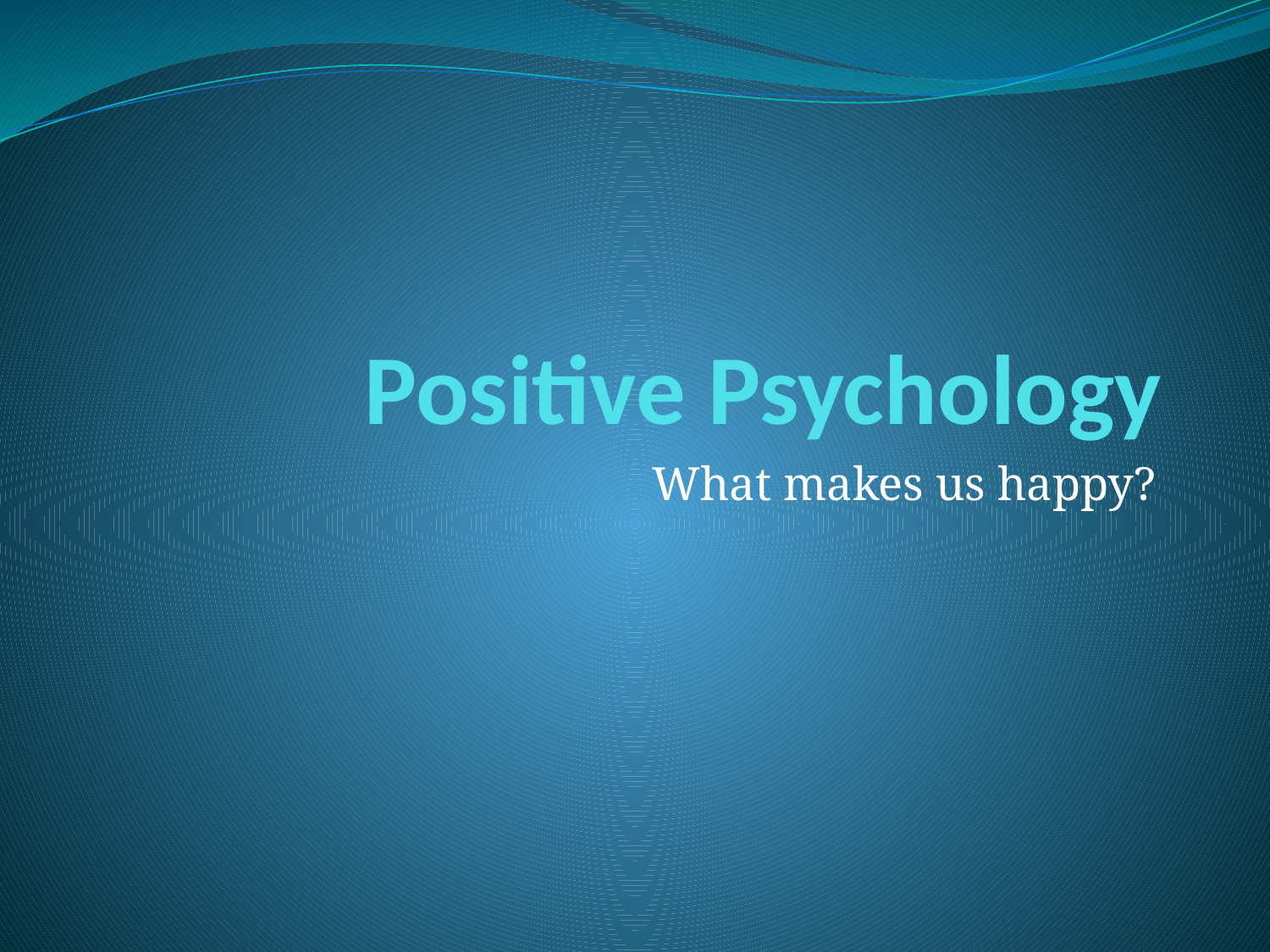

# Positive Psychology
What makes us happy?